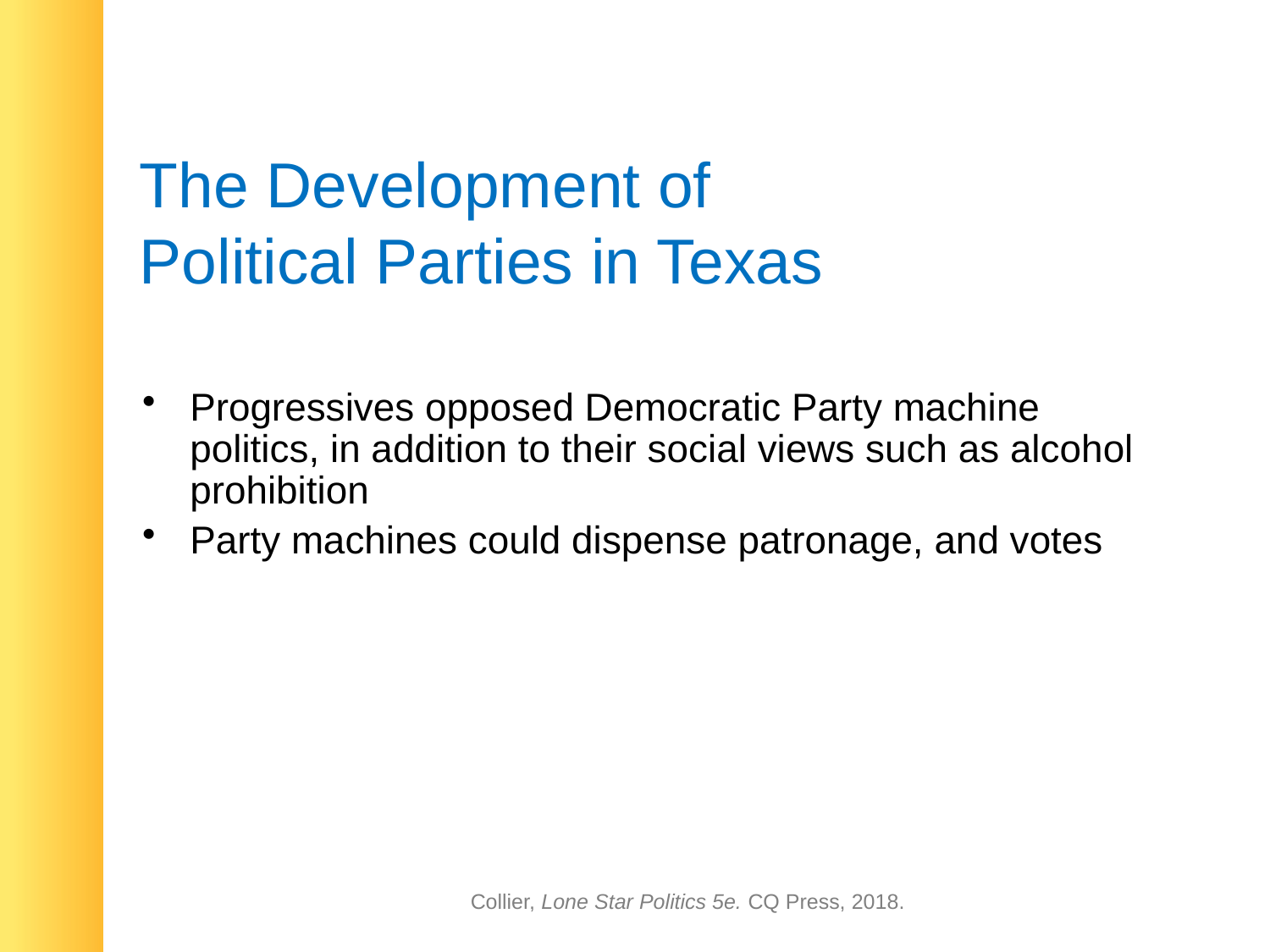

# The Development of Political Parties in Texas
Progressives opposed Democratic Party machine politics, in addition to their social views such as alcohol prohibition
Party machines could dispense patronage, and votes

Collier, Lone Star Politics 5e. CQ Press, 2018.